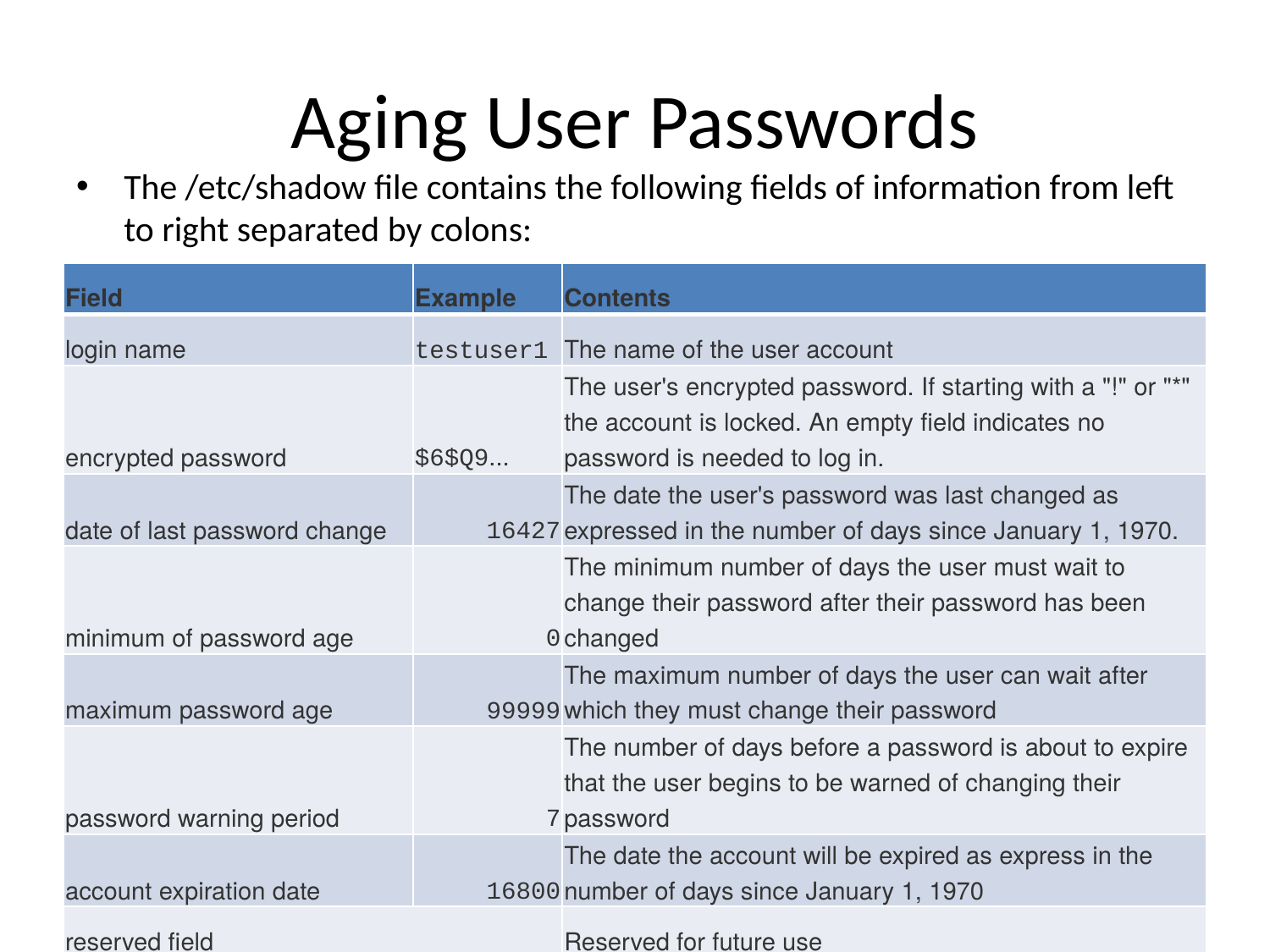

# Aging User Passwords
The /etc/shadow file contains the following fields of information from left to right separated by colons:
| Field | Example | Contents |
| --- | --- | --- |
| login name | testuser1 | The name of the user account |
| encrypted password | $6$Q9... | The user's encrypted password. If starting with a "!" or "\*" the account is locked. An empty field indicates no password is needed to log in. |
| date of last password change | 16427 | The date the user's password was last changed as expressed in the number of days since January 1, 1970. |
| minimum of password age | 0 | The minimum number of days the user must wait to change their password after their password has been changed |
| maximum password age | 99999 | The maximum number of days the user can wait after which they must change their password |
| password warning period | 7 | The number of days before a password is about to expire that the user begins to be warned of changing their password |
| account expiration date | 16800 | The date the account will be expired as express in the number of days since January 1, 1970 |
| reserved field |  | Reserved for future use |